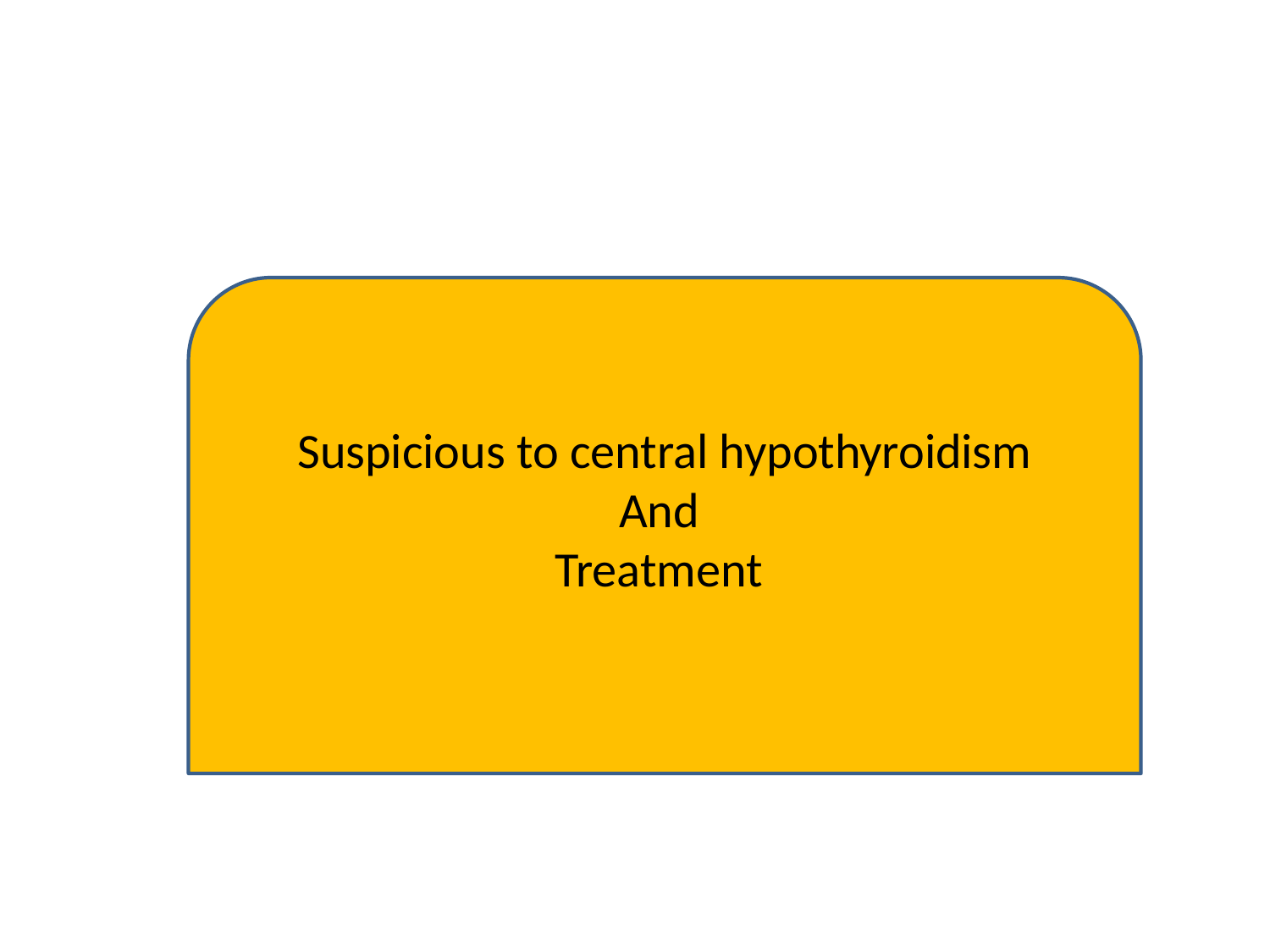

#

Suspicious to central hypothyroidism
And
Treatment